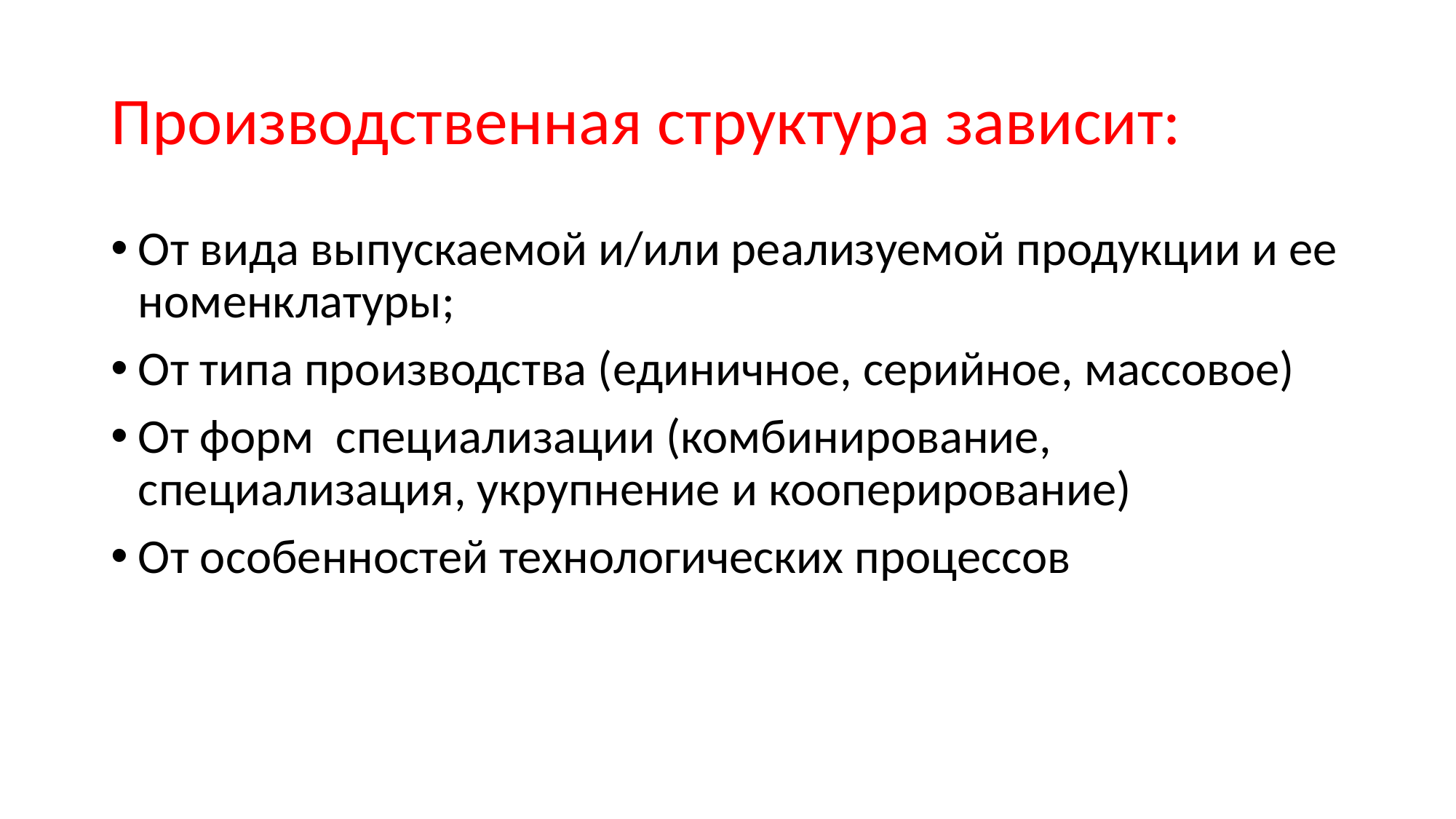

# Производственная структура зависит:
От вида выпускаемой и/или реализуемой продукции и ее номенклатуры;
От типа производства (единичное, серийное, массовое)
От форм  специализации (комбинирование, специализация, укрупнение и кооперирование)
От особенностей технологических процессов